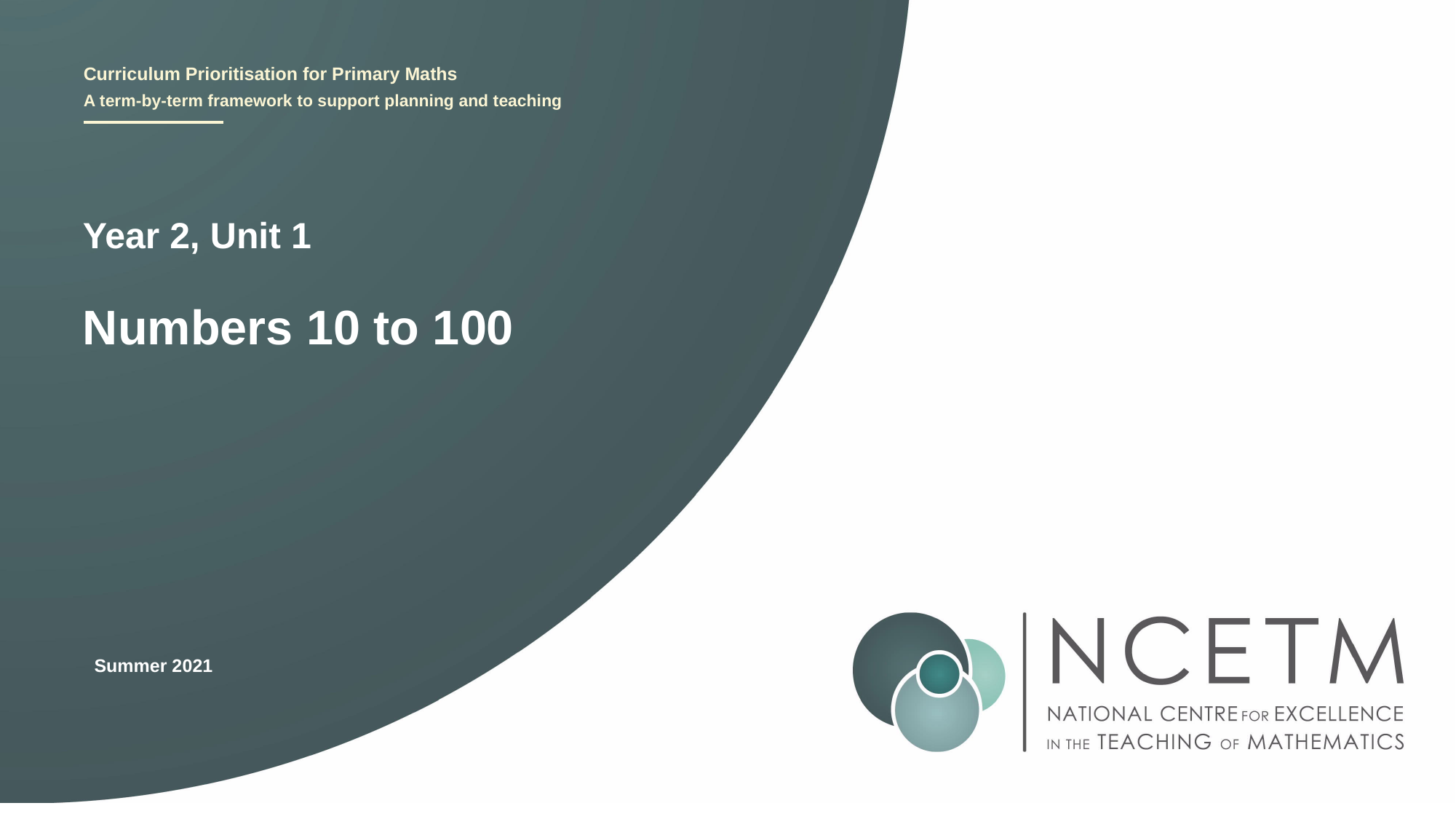

Year 2, Unit 1
Numbers 10 to 100